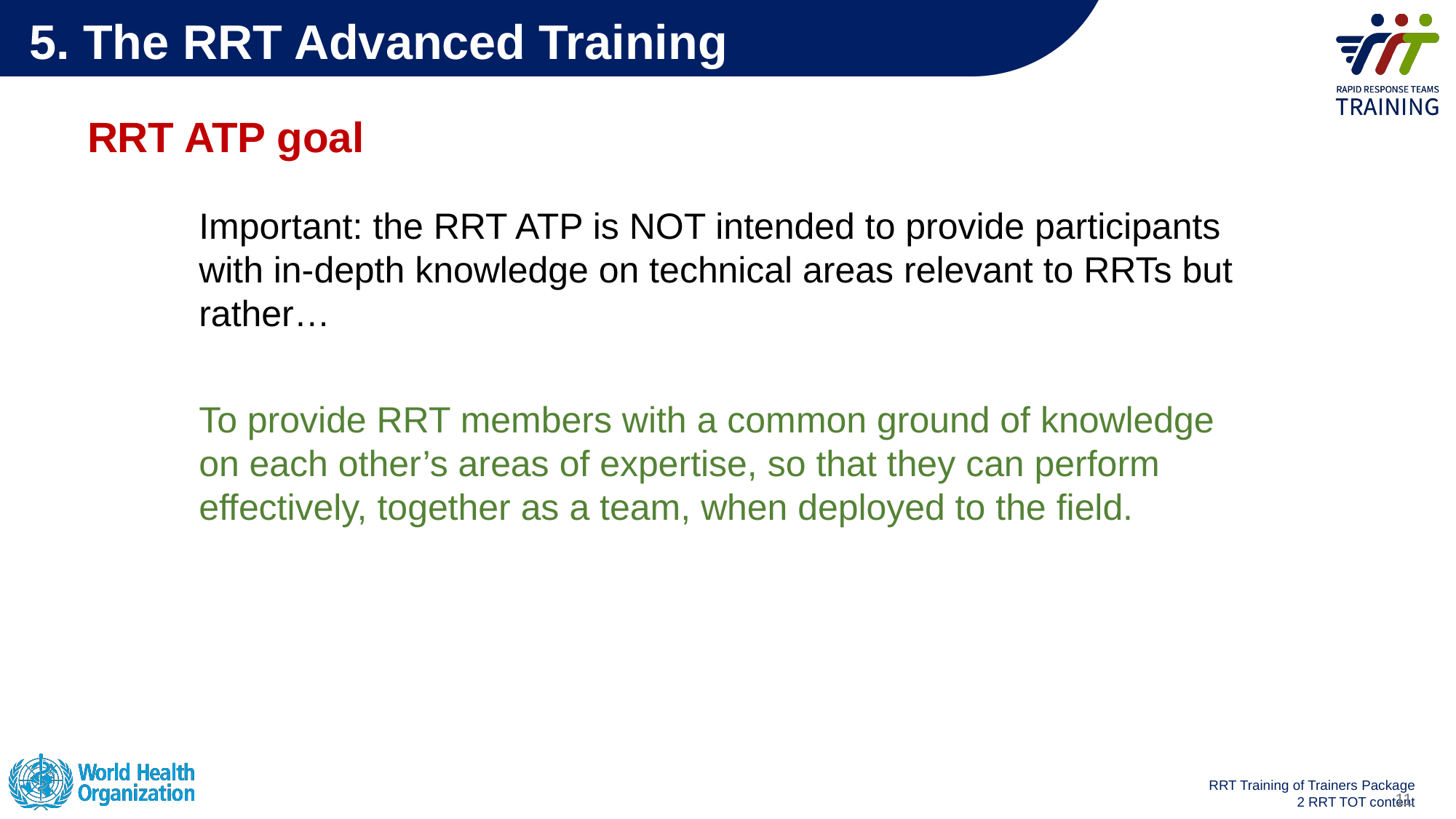

5. The RRT Advanced Training Programme
RRT ATP goal
Important: the RRT ATP is NOT intended to provide participants with in-depth knowledge on technical areas relevant to RRTs but rather…

To provide RRT members with a common ground of knowledge on each other’s areas of expertise, so that they can perform effectively, together as a team, when deployed to the field.